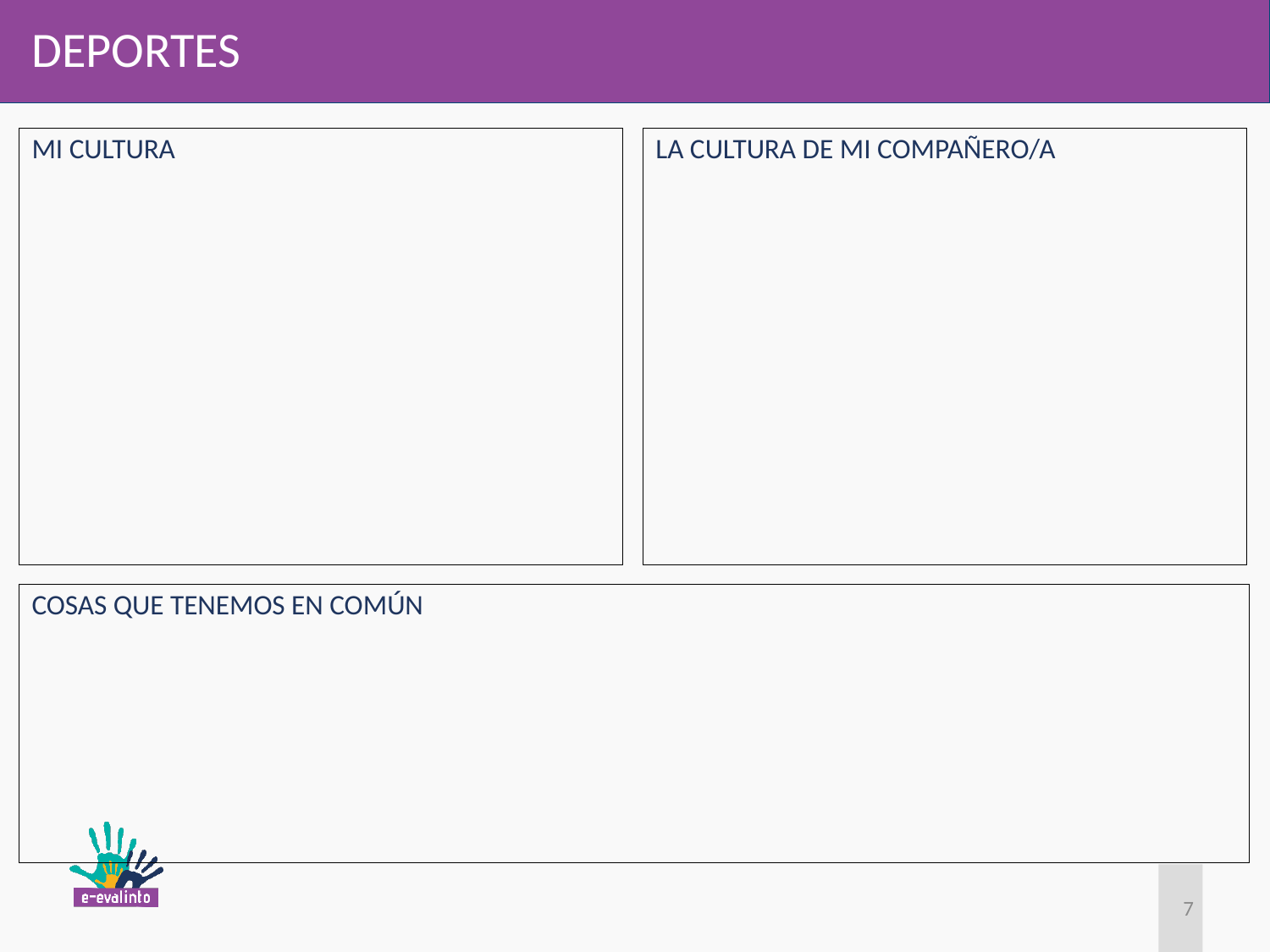

# DEPORTES
MI CULTURA
LA CULTURA DE MI COMPAÑERO/A
COSAS QUE TENEMOS EN COMÚN
7